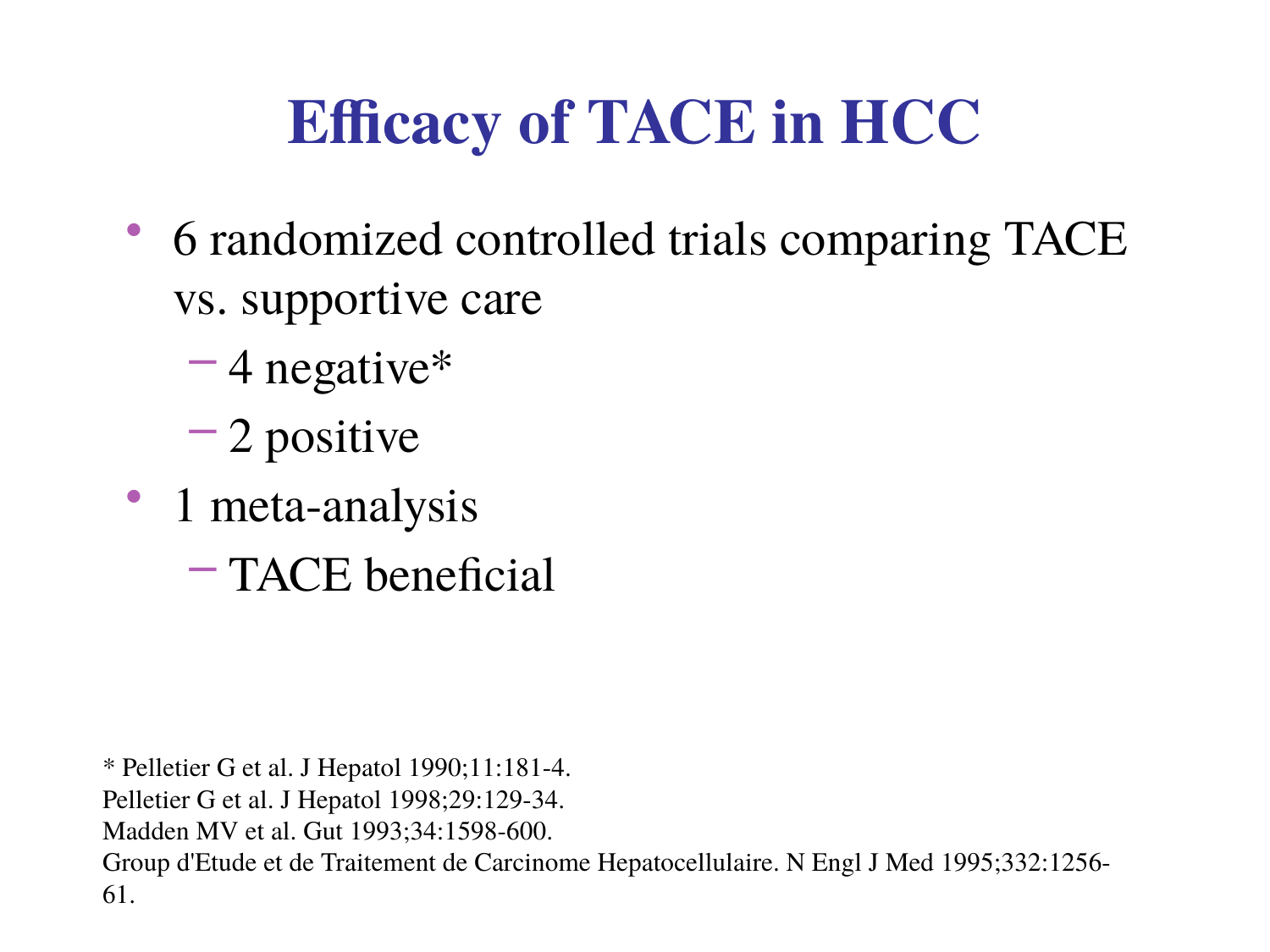

# Efficacy of TACE in HCC
6 randomized controlled trials comparing TACE vs. supportive care
4 negative*
2 positive
1 meta-analysis
TACE beneficial

* Pelletier G et al. J Hepatol 1990;11:181-4.
Pelletier G et al. J Hepatol 1998;29:129-34.
Madden MV et al. Gut 1993;34:1598-600.
Group d'Etude et de Traitement de Carcinome Hepatocellulaire. N Engl J Med 1995;332:1256-61.